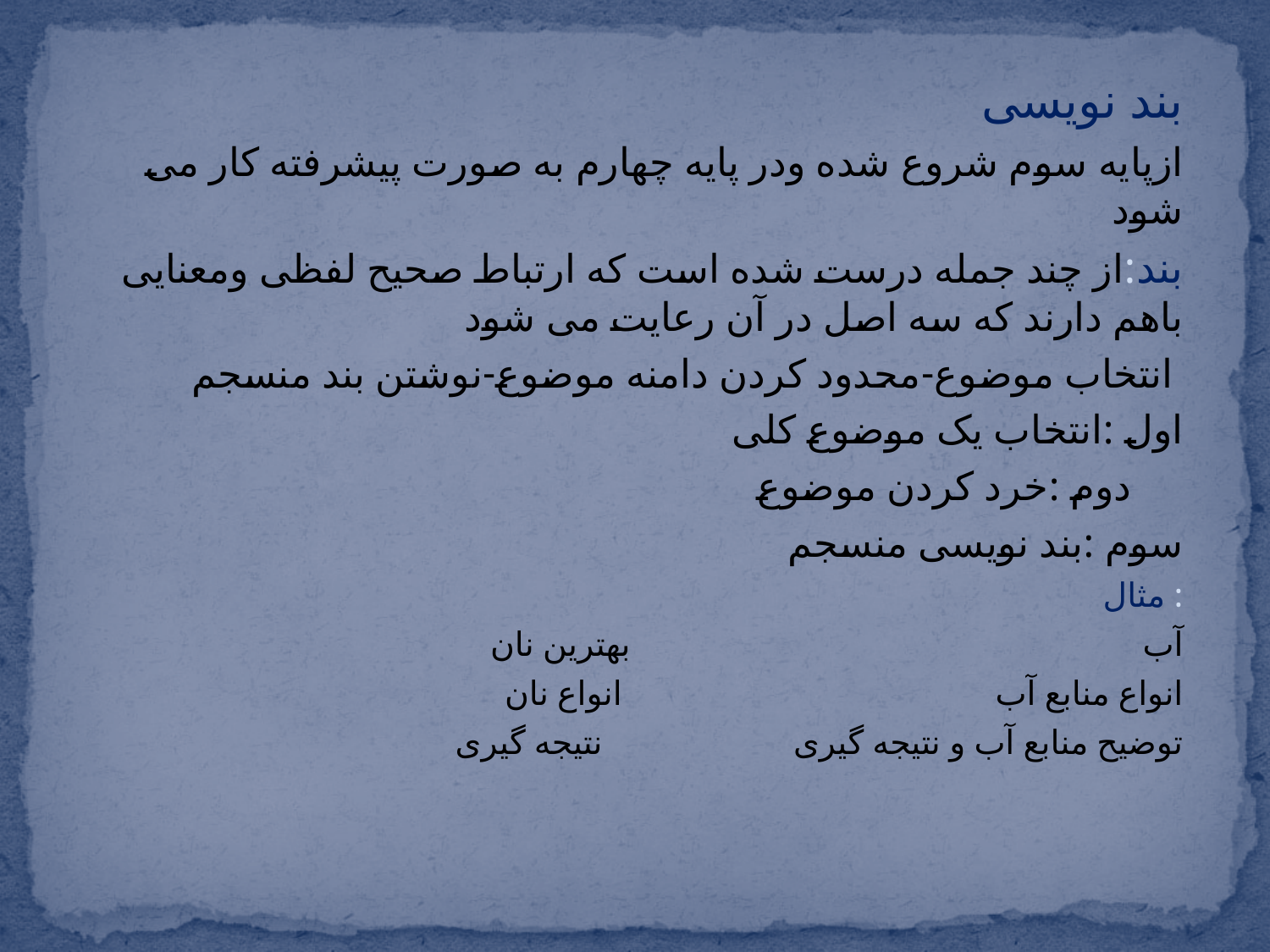

بند نویسی
ازپایه سوم شروع شده ودر پایه چهارم به صورت پیشرفته کار می شود
بند:از چند جمله درست شده است که ارتباط صحیح لفظی ومعنایی باهم دارند که سه اصل در آن رعایت می شود
انتخاب موضوع-محدود کردن دامنه موضوع-نوشتن بند منسجم
اول :انتخاب یک موضوع کلی
دوم :خرد کردن موضوع
سوم :بند نویسی منسجم
مثال :
آب                                                           بهترین نان
انواع منابع آب                                           انواع نان
توضیح منابع آب و نتیجه گیری                      نتیجه گیری